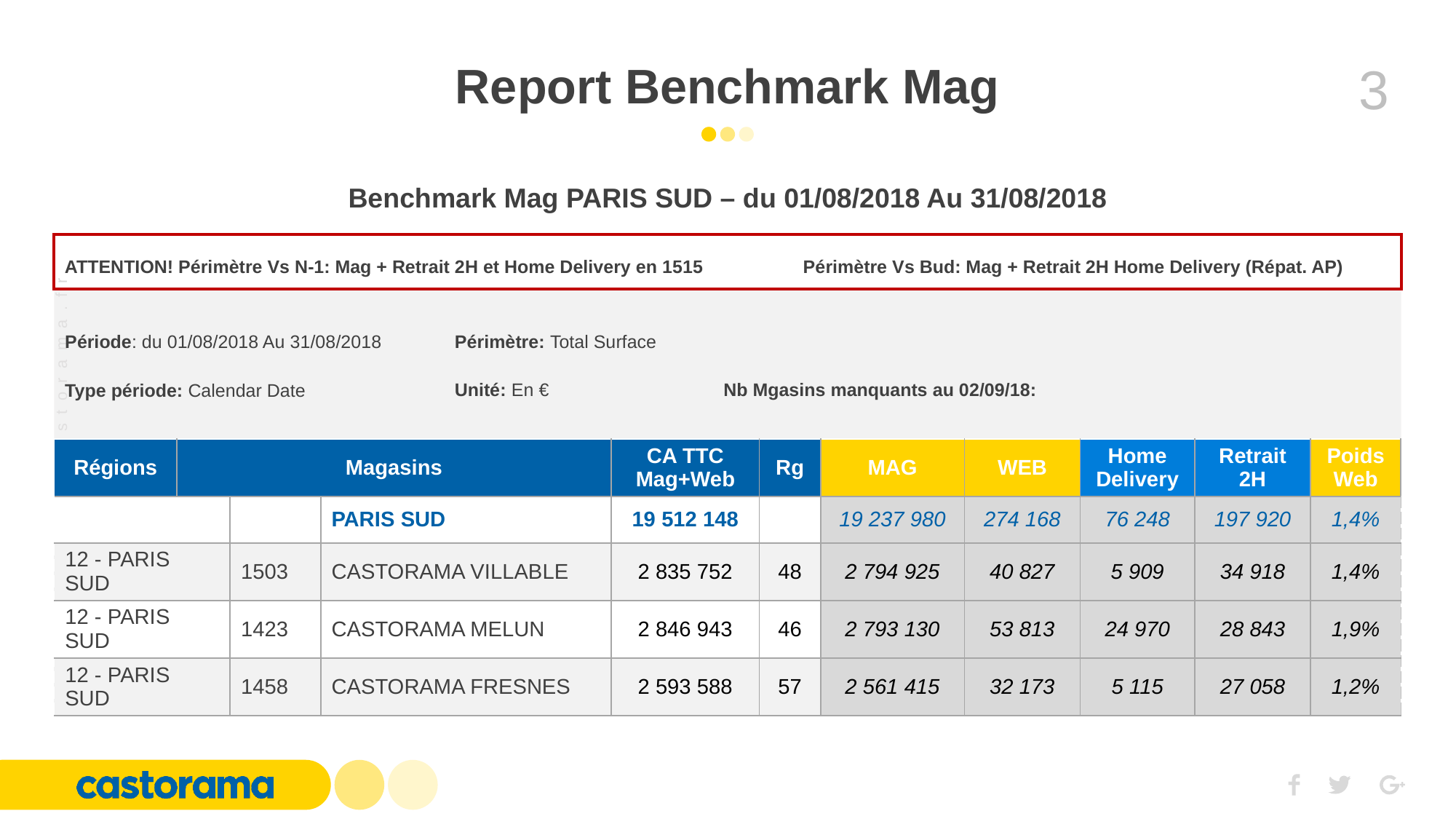

Report Benchmark Mag

Benchmark Mag PARIS SUD – du 01/08/2018 Au 31/08/2018

ATTENTION! Périmètre Vs N-1: Mag + Retrait 2H et Home Delivery en 1515
Périmètre Vs Bud: Mag + Retrait 2H Home Delivery (Répat. AP)

Période: du 01/08/2018 Au 31/08/2018
Périmètre: Total Surface
Unité: En €
Nb Mgasins manquants au 02/09/18:
Type période: Calendar Date
| Régions | Magasins |  |  | CA TTC Mag+Web | Rg | MAG | WEB | Home Delivery | Retrait 2H | Poids Web |
| --- | --- | --- | --- | --- | --- | --- | --- | --- | --- | --- |
|  |  |  | PARIS SUD | 19 512 148 |  | 19 237 980 | 274 168 | 76 248 | 197 920 | 1,4% |
| 12 - PARIS SUD |  | 1503 | CASTORAMA VILLABLE | 2 835 752 | 48 | 2 794 925 | 40 827 | 5 909 | 34 918 | 1,4% |
| 12 - PARIS SUD |  | 1423 | CASTORAMA MELUN | 2 846 943 | 46 | 2 793 130 | 53 813 | 24 970 | 28 843 | 1,9% |
| 12 - PARIS SUD |  | 1458 | CASTORAMA FRESNES | 2 593 588 | 57 | 2 561 415 | 32 173 | 5 115 | 27 058 | 1,2% |